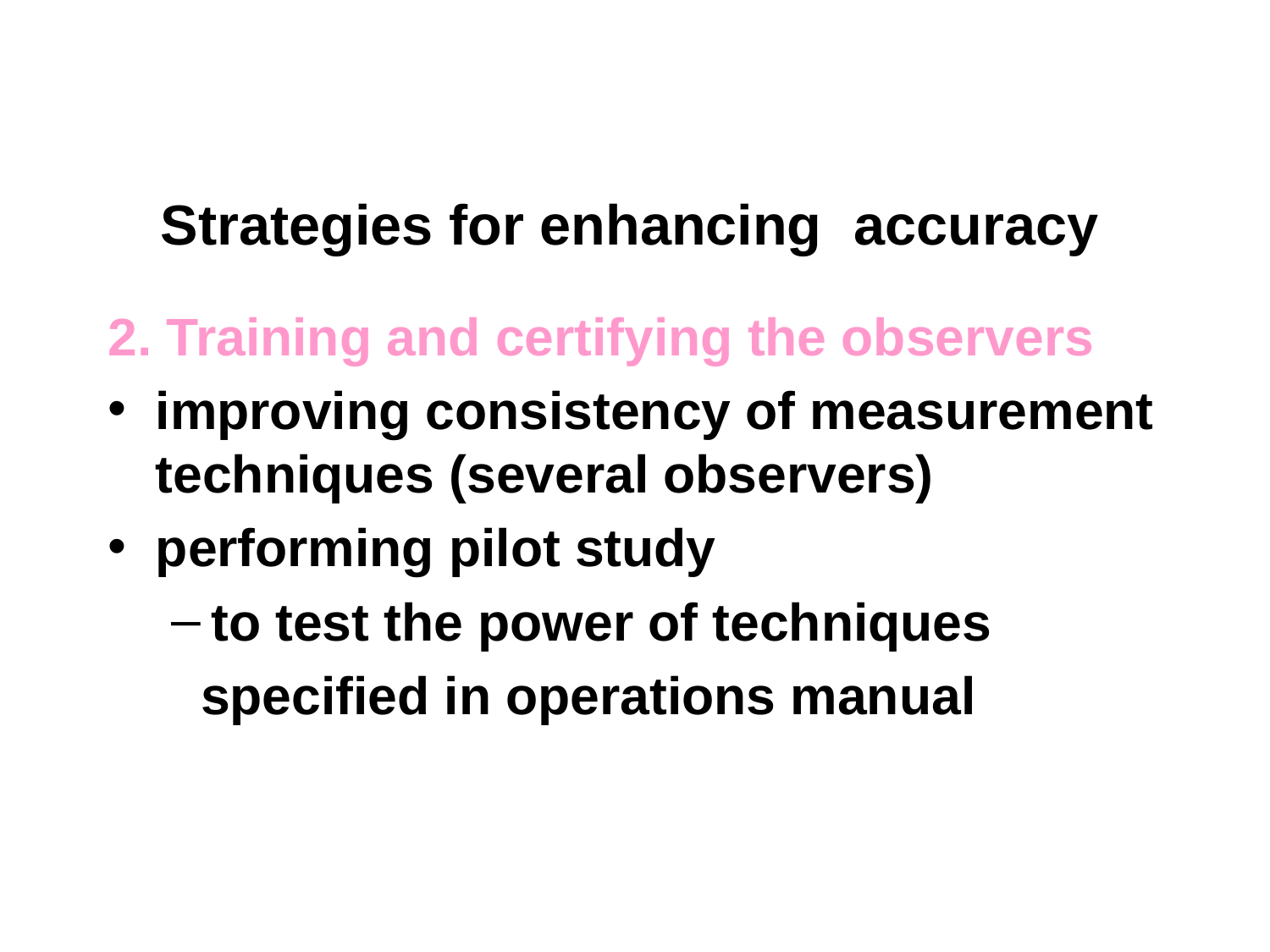

# Strategies for enhancing  accuracy
2. Training and certifying the observers
improving consistency of measurement techniques (several observers)
performing pilot study
to test the power of techniques
  specified in operations manual